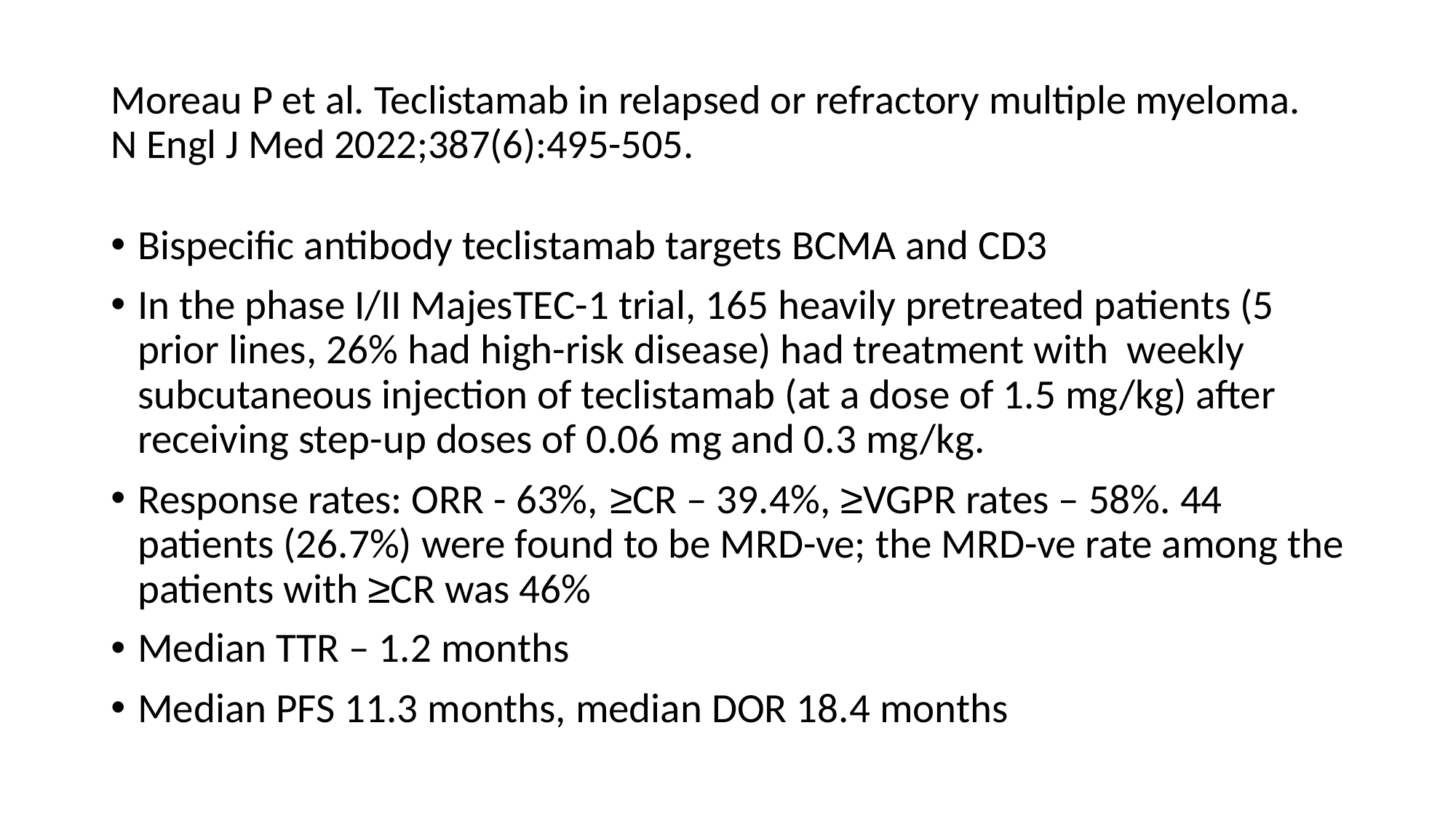

# Moreau P et al. Teclistamab in relapsed or refractory multiple myeloma. N Engl J Med 2022;387(6):495-505.
Bispecific antibody teclistamab targets BCMA and CD3
In the phase I/II MajesTEC-1 trial, 165 heavily pretreated patients (5 prior lines, 26% had high-risk disease) had treatment with  weekly subcutaneous injection of teclistamab (at a dose of 1.5 mg/kg) after receiving step-up doses of 0.06 mg and 0.3 mg/kg.
Response rates: ORR - 63%, ≥CR – 39.4%, ≥VGPR rates – 58%. 44 patients (26.7%) were found to be MRD-ve; the MRD-ve rate among the patients with ≥CR was 46%
Median TTR – 1.2 months
Median PFS 11.3 months, median DOR 18.4 months